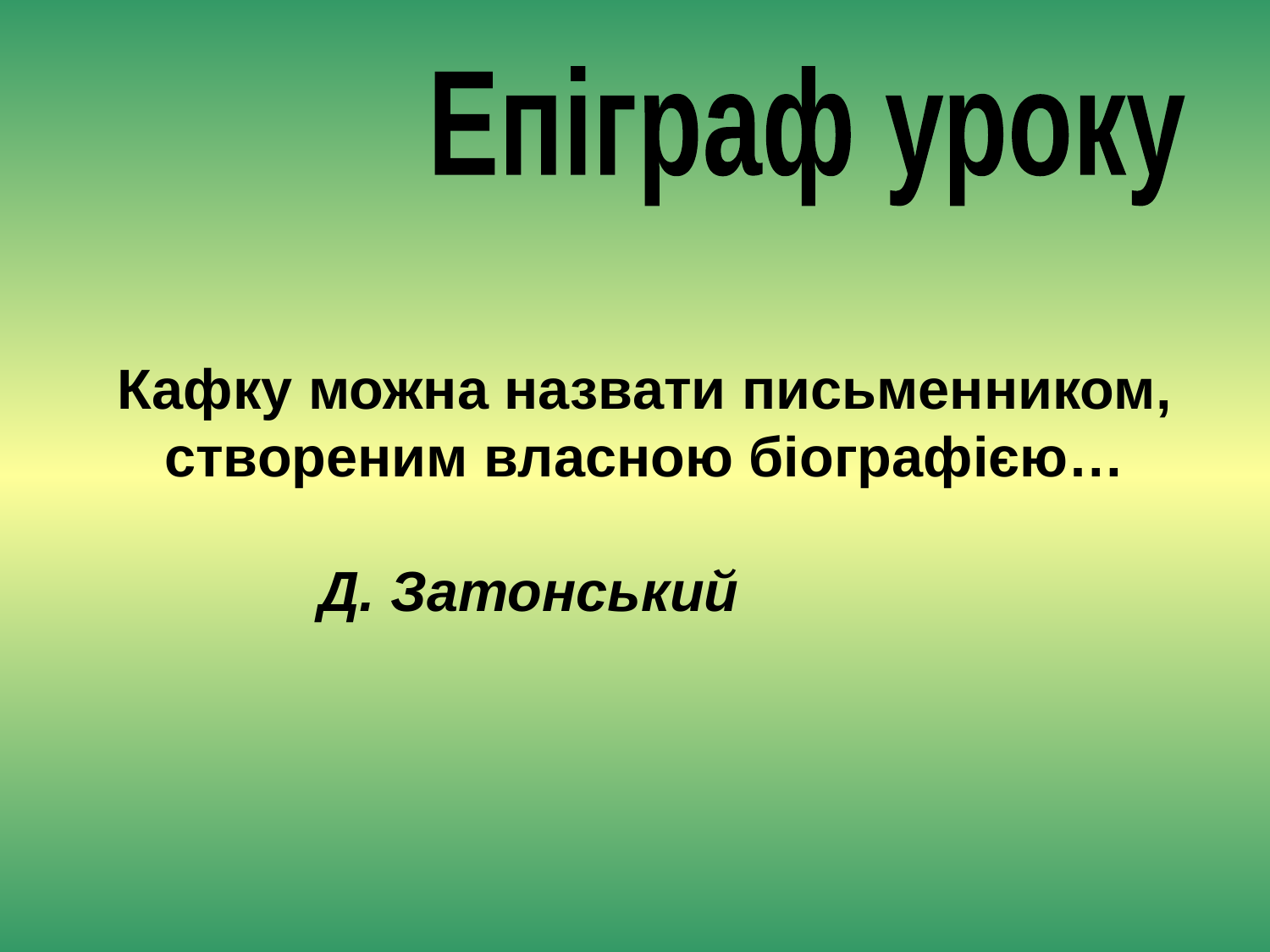

Епіграф уроку

Кафку можна назвати письменником, створеним власною біографією…

Д. Затонський